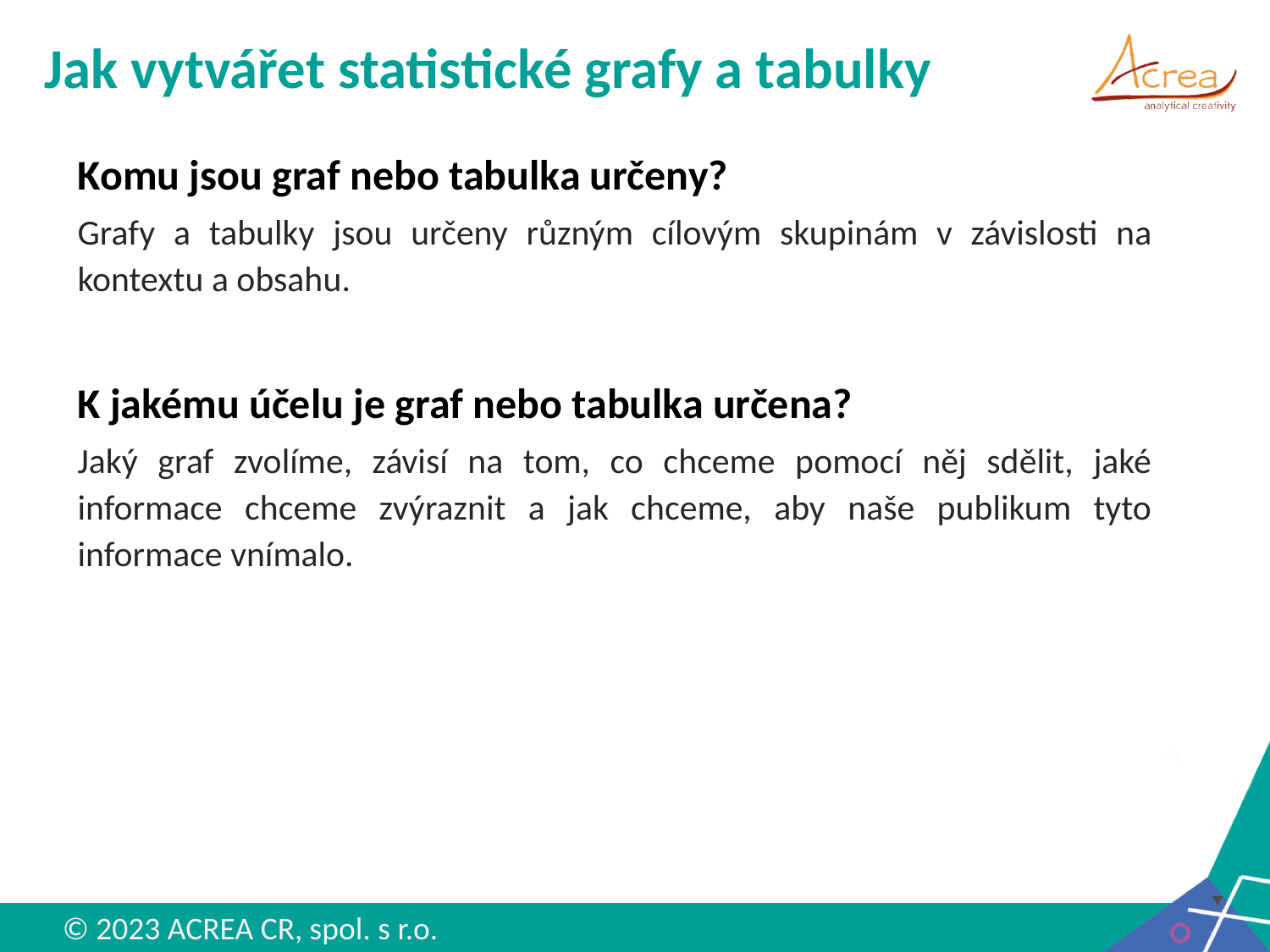

# Jak vytvářet statistické grafy a tabulky
Komu jsou graf nebo tabulka určeny?
Grafy a tabulky jsou určeny různým cílovým skupinám v závislosti na kontextu a obsahu.

K jakému účelu je graf nebo tabulka určena?
Jaký graf zvolíme, závisí na tom, co chceme pomocí něj sdělit, jaké informace chceme zvýraznit a jak chceme, aby naše publikum tyto informace vnímalo.